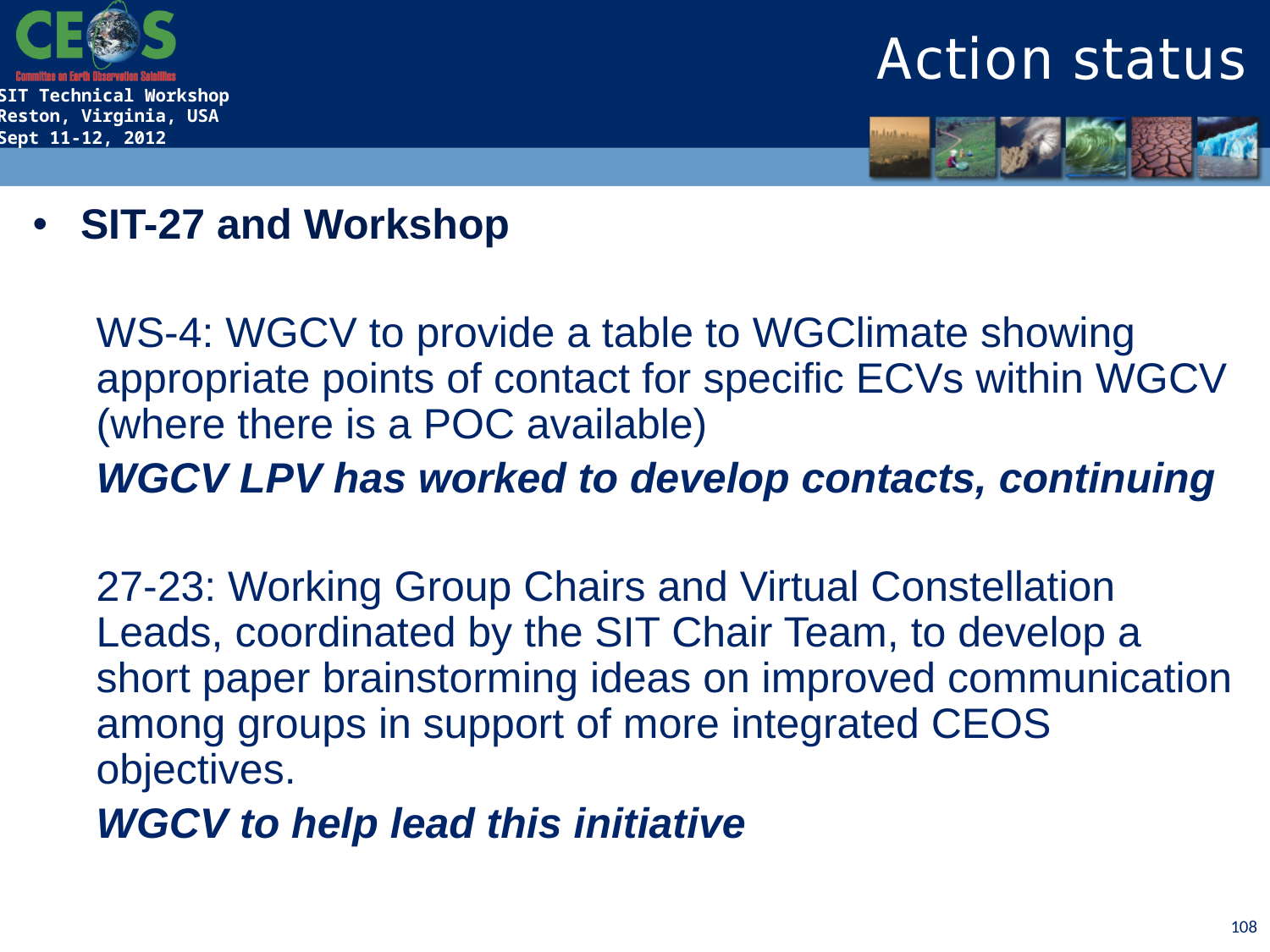

Action status
SIT-27 and Workshop

WS-4: WGCV to provide a table to WGClimate showing appropriate points of contact for specific ECVs within WGCV (where there is a POC available)
WGCV LPV has worked to develop contacts, continuing

27-23: Working Group Chairs and Virtual Constellation Leads, coordinated by the SIT Chair Team, to develop a short paper brainstorming ideas on improved communication among groups in support of more integrated CEOS objectives.
WGCV to help lead this initiative

108